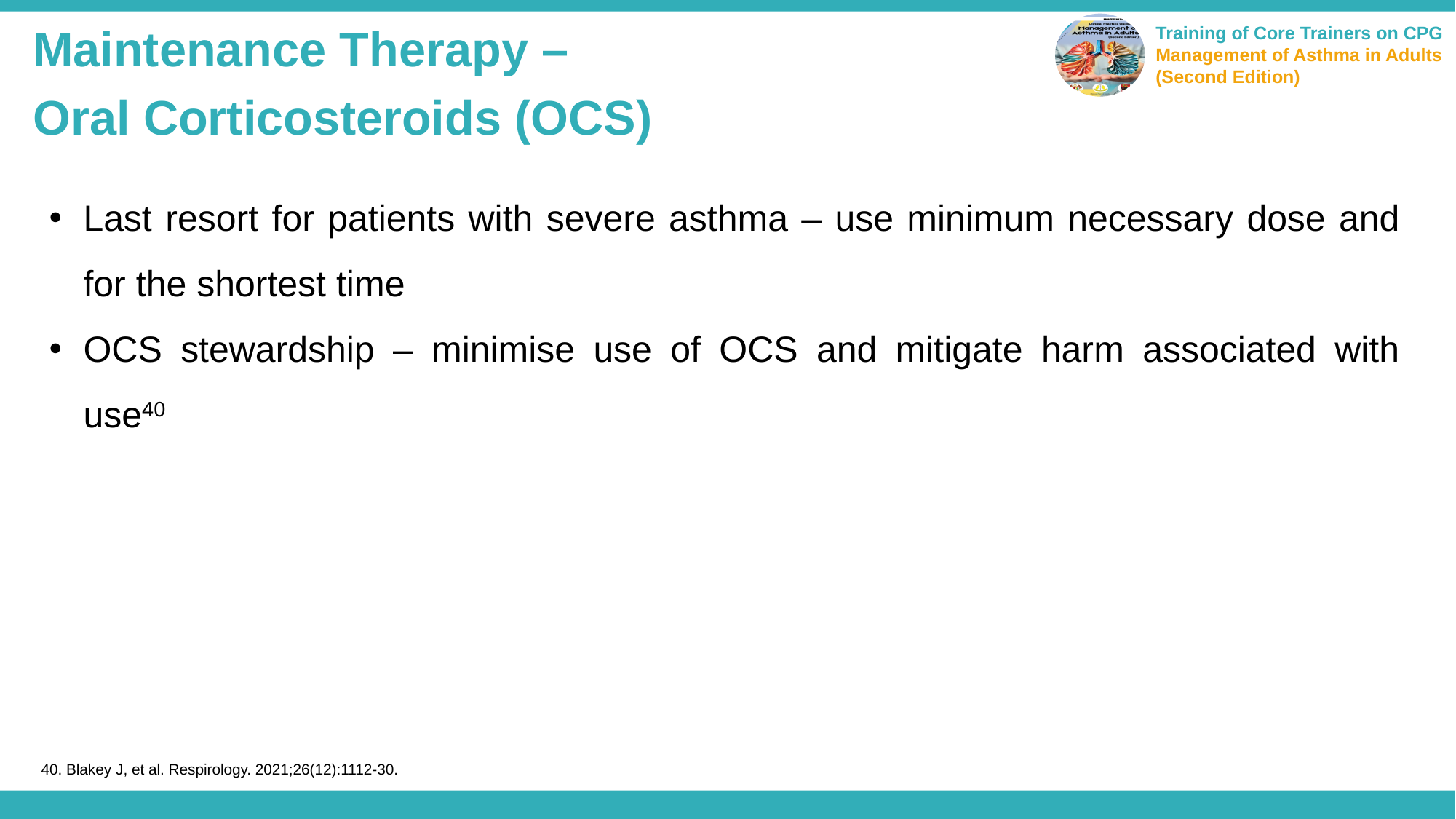

Maintenance Therapy –
Oral Corticosteroids (OCS)
Last resort for patients with severe asthma – use minimum necessary dose and for the shortest time
OCS stewardship – minimise use of OCS and mitigate harm associated with use40
40. Blakey J, et al. Respirology. 2021;26(12):1112-30.